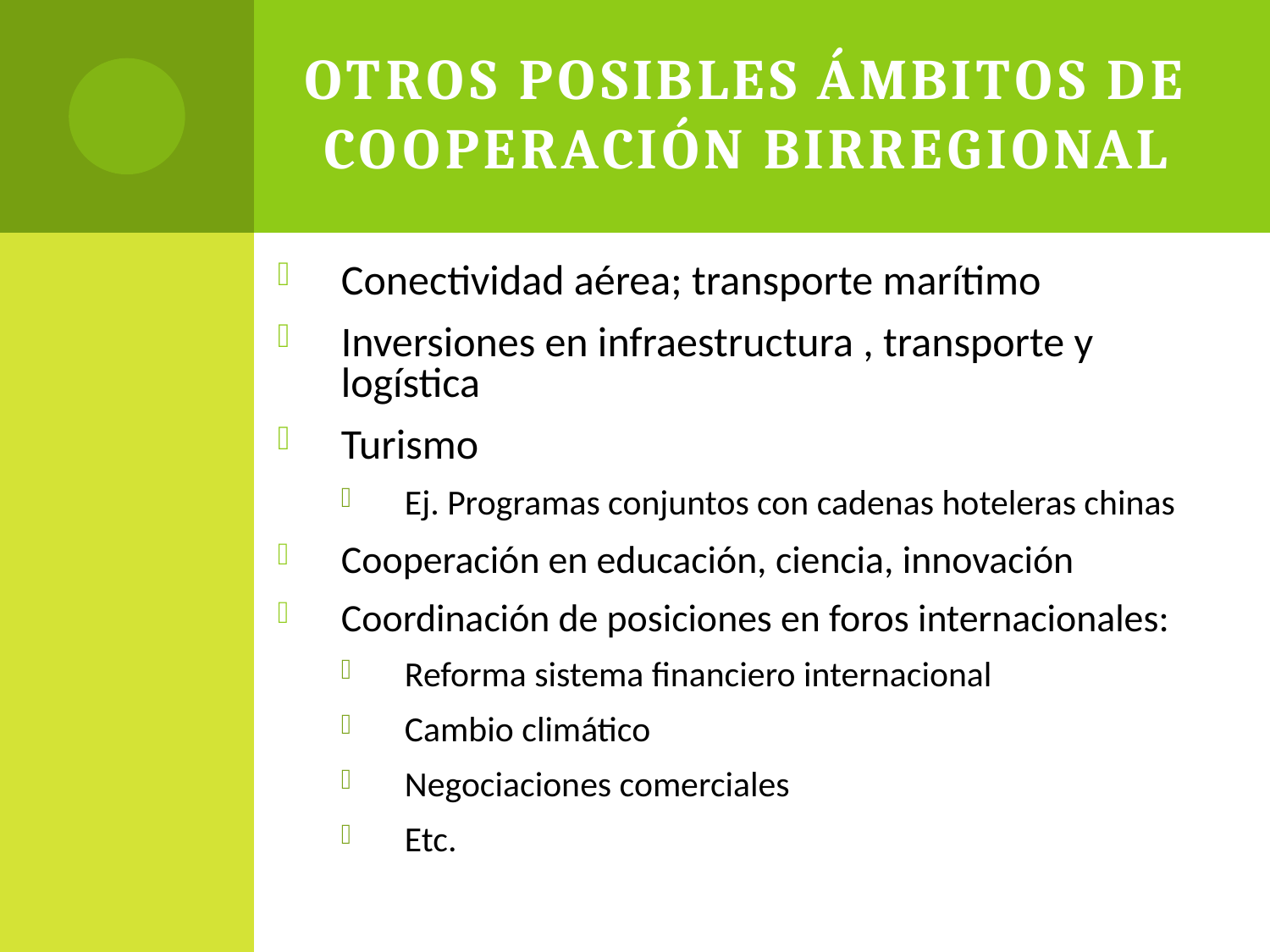

# Otros posibles ámbitos de cooperación birregional
Conectividad aérea; transporte marítimo
Inversiones en infraestructura , transporte y logística
Turismo
Ej. Programas conjuntos con cadenas hoteleras chinas
Cooperación en educación, ciencia, innovación
Coordinación de posiciones en foros internacionales:
Reforma sistema financiero internacional
Cambio climático
Negociaciones comerciales
Etc.